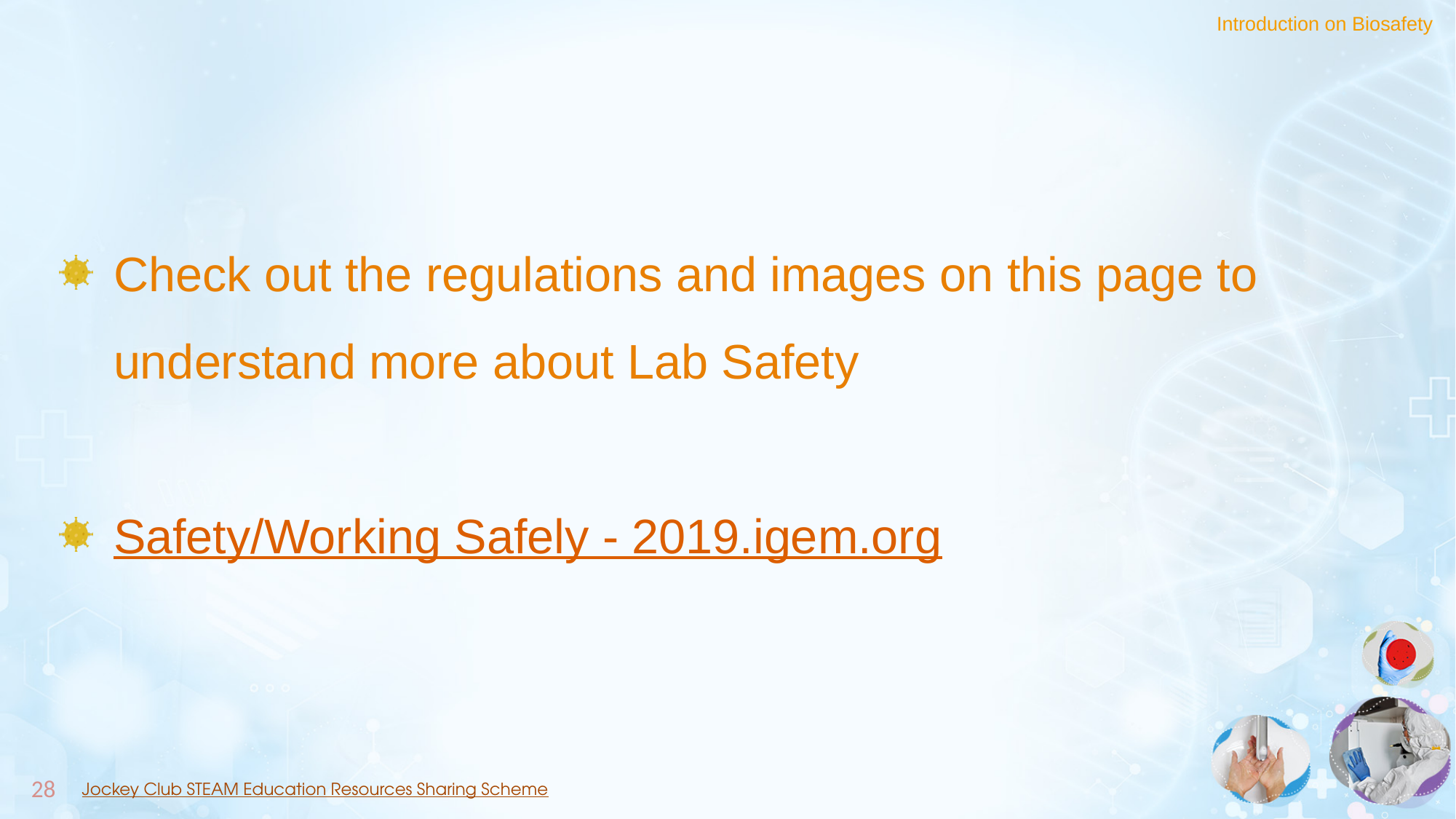

Check out the regulations and images on this page to understand more about Lab Safety

Safety/Working Safely - 2019.igem.org

28